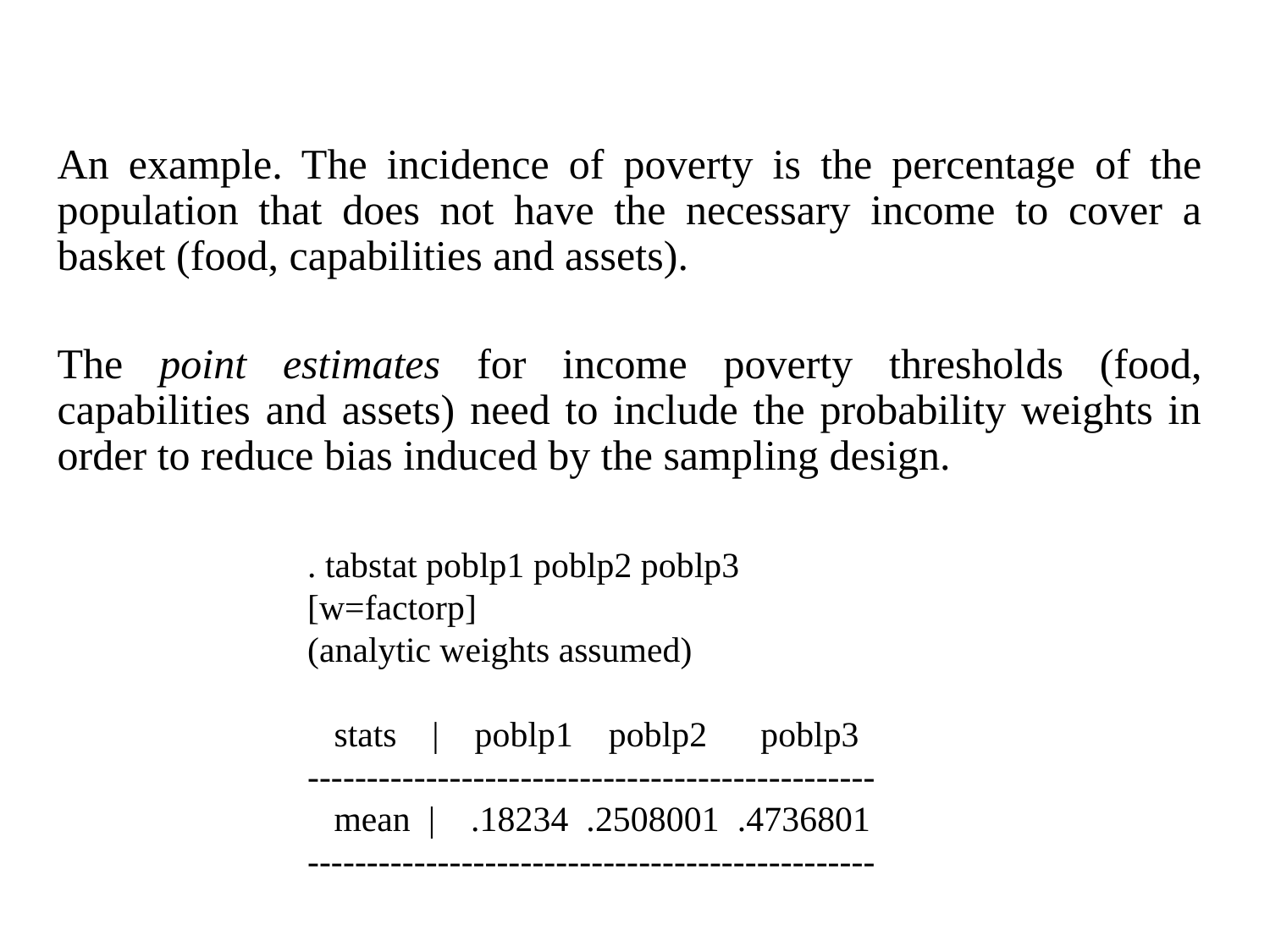

An example. The incidence of poverty is the percentage of the population that does not have the necessary income to cover a basket (food, capabilities and assets).

The point estimates for income poverty thresholds (food, capabilities and assets) need to include the probability weights in order to reduce bias induced by the sampling design.

. tabstat poblp1 poblp2 poblp3 [w=factorp]
(analytic weights assumed)

   stats    |    poblp1    poblp2      poblp3
------------------------------------------------
   mean  |    .18234  .2508001  .4736801
------------------------------------------------